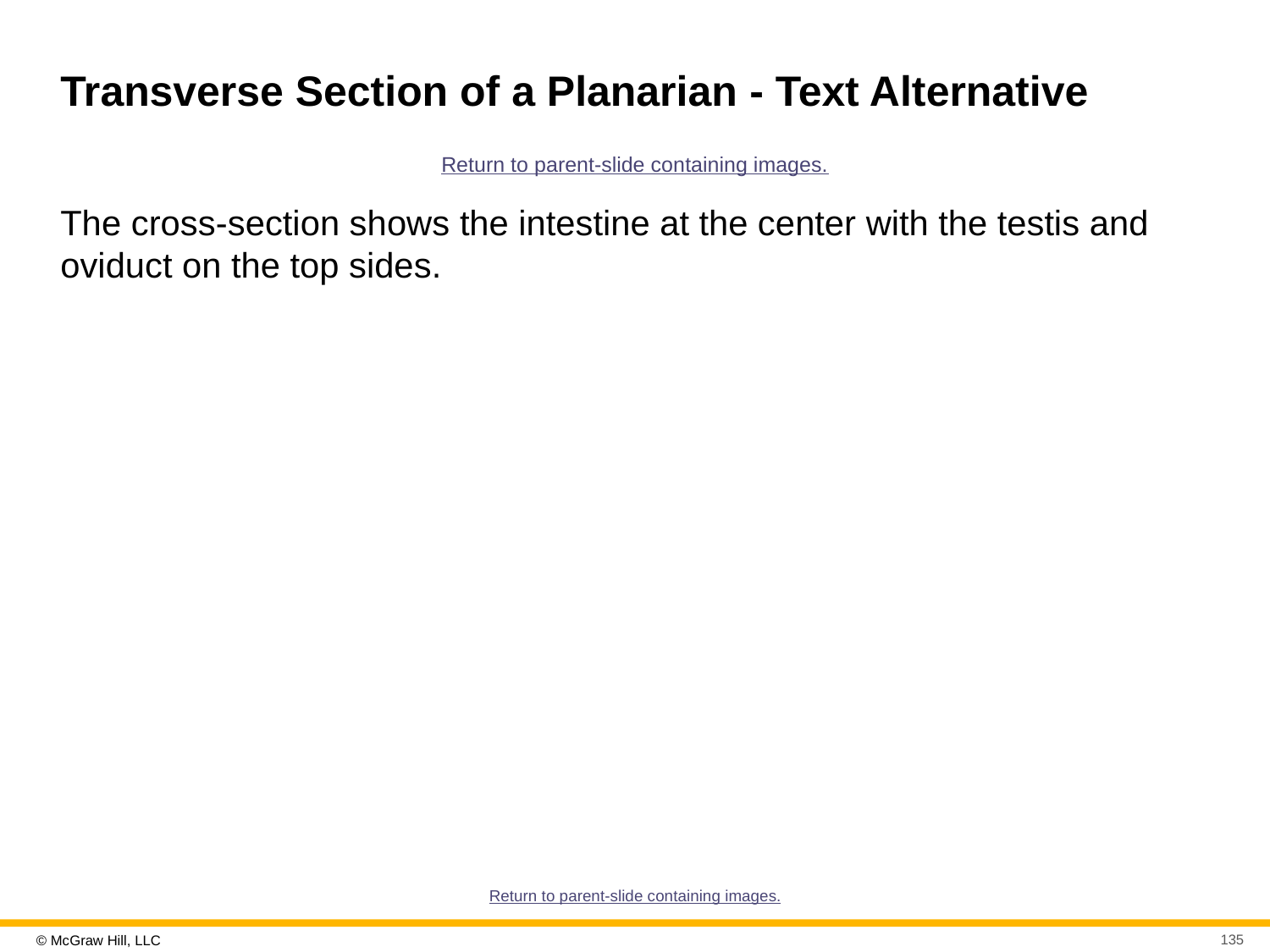

# Transverse Section of a Planarian - Text Alternative
Return to parent-slide containing images.
The cross-section shows the intestine at the center with the testis and oviduct on the top sides.
Return to parent-slide containing images.
135